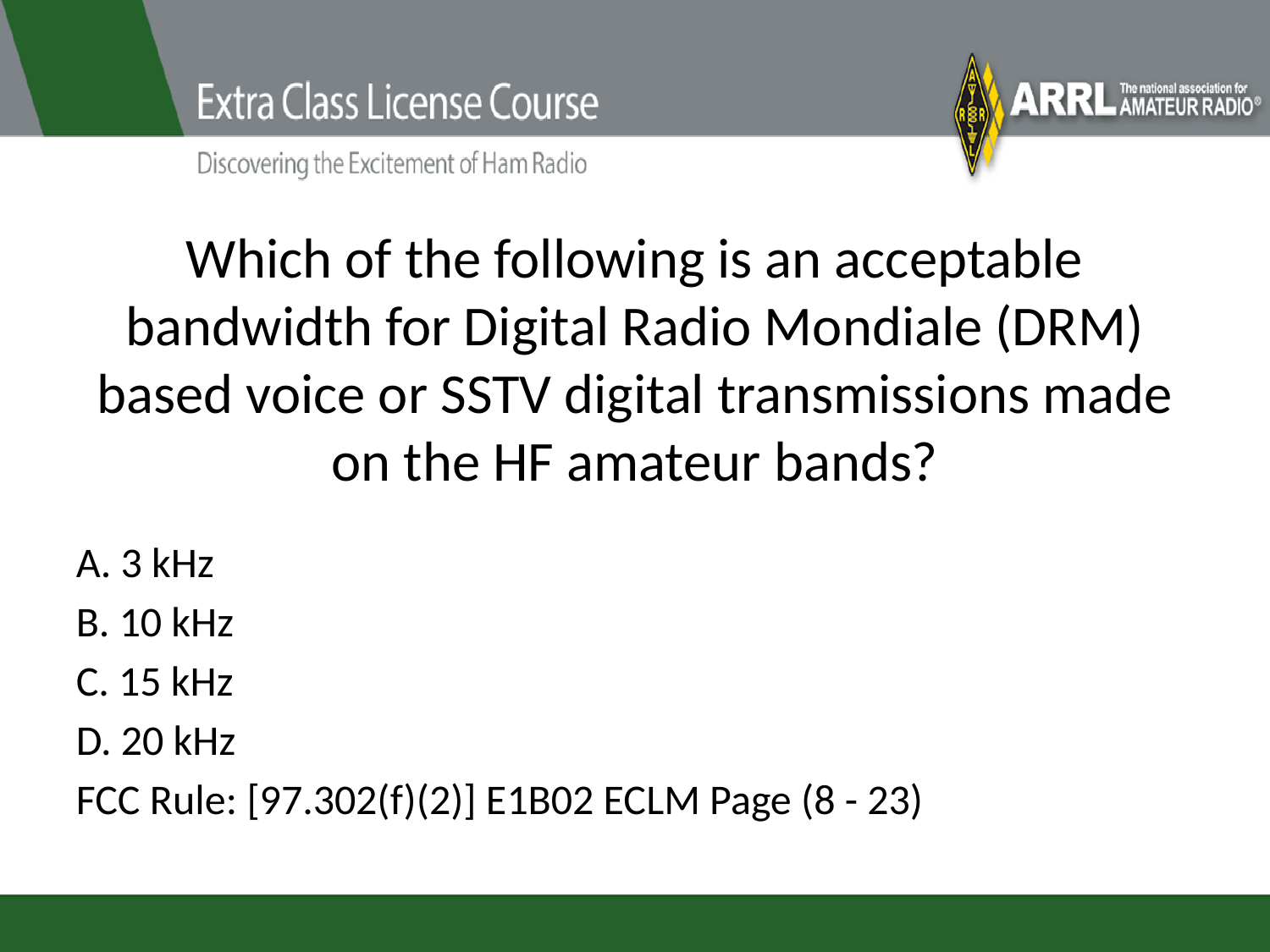

# Which of the following is an acceptable bandwidth for Digital Radio Mondiale (DRM) based voice or SSTV digital transmissions made on the HF amateur bands?
A. 3 kHz
B. 10 kHz
C. 15 kHz
D. 20 kHz
FCC Rule: [97.302(f)(2)] E1B02 ECLM Page (8 - 23)